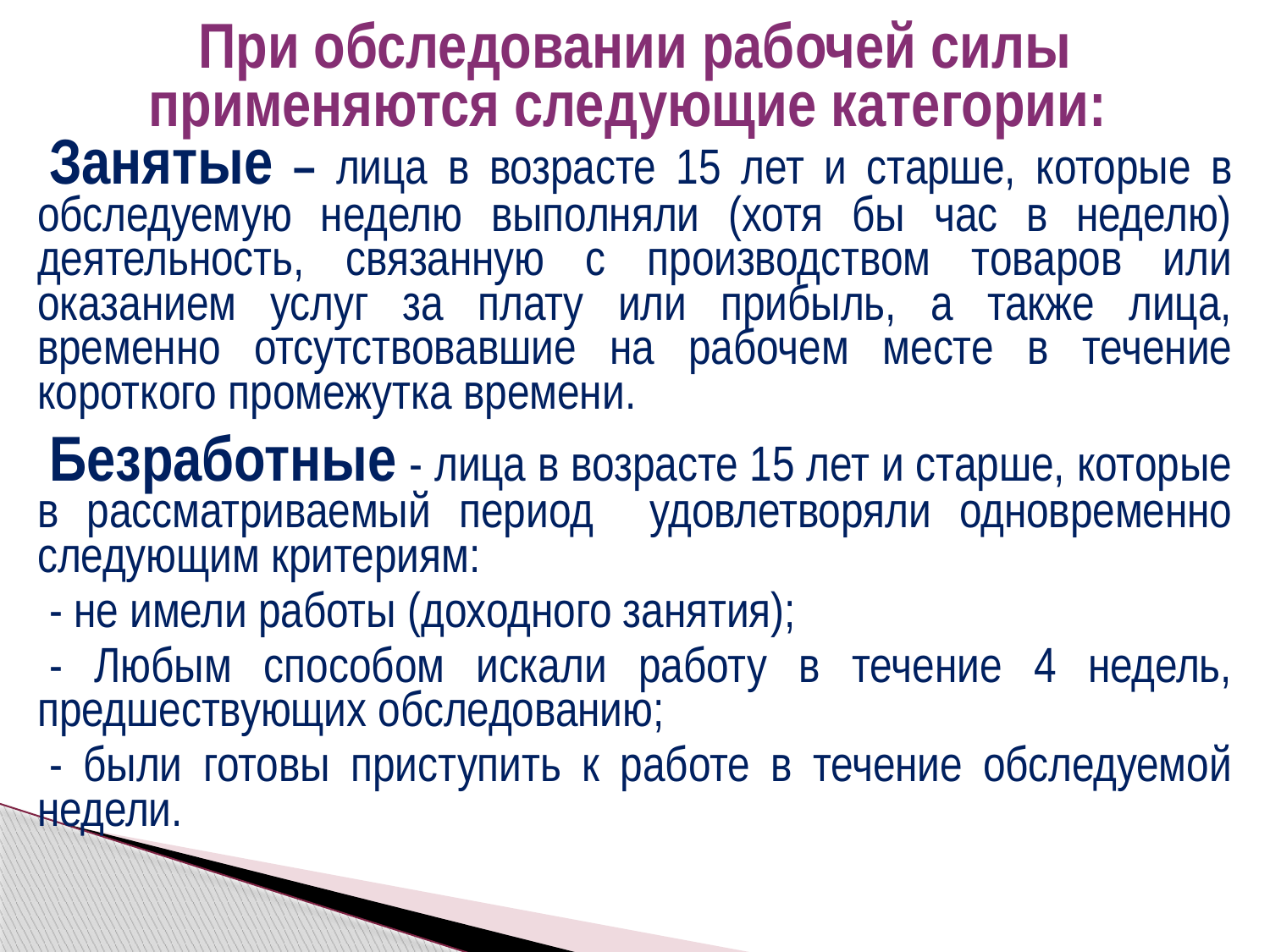

При обследовании рабочей силы применяются следующие категории:
Занятые – лица в возрасте 15 лет и старше, которые в обследуемую неделю выполняли (хотя бы час в неделю) деятельность, связанную с производством товаров или оказанием услуг за плату или прибыль, а также лица, временно отсутствовавшие на рабочем месте в течение короткого промежутка времени.

Безработные - лица в возрасте 15 лет и старше, которые в рассматриваемый период  удовлетворяли одновременно следующим критериям:
- не имели работы (доходного занятия);
- Любым способом искали работу в течение 4 недель, предшествующих обследованию;
- были готовы приступить к работе в течение обследуемой недели.